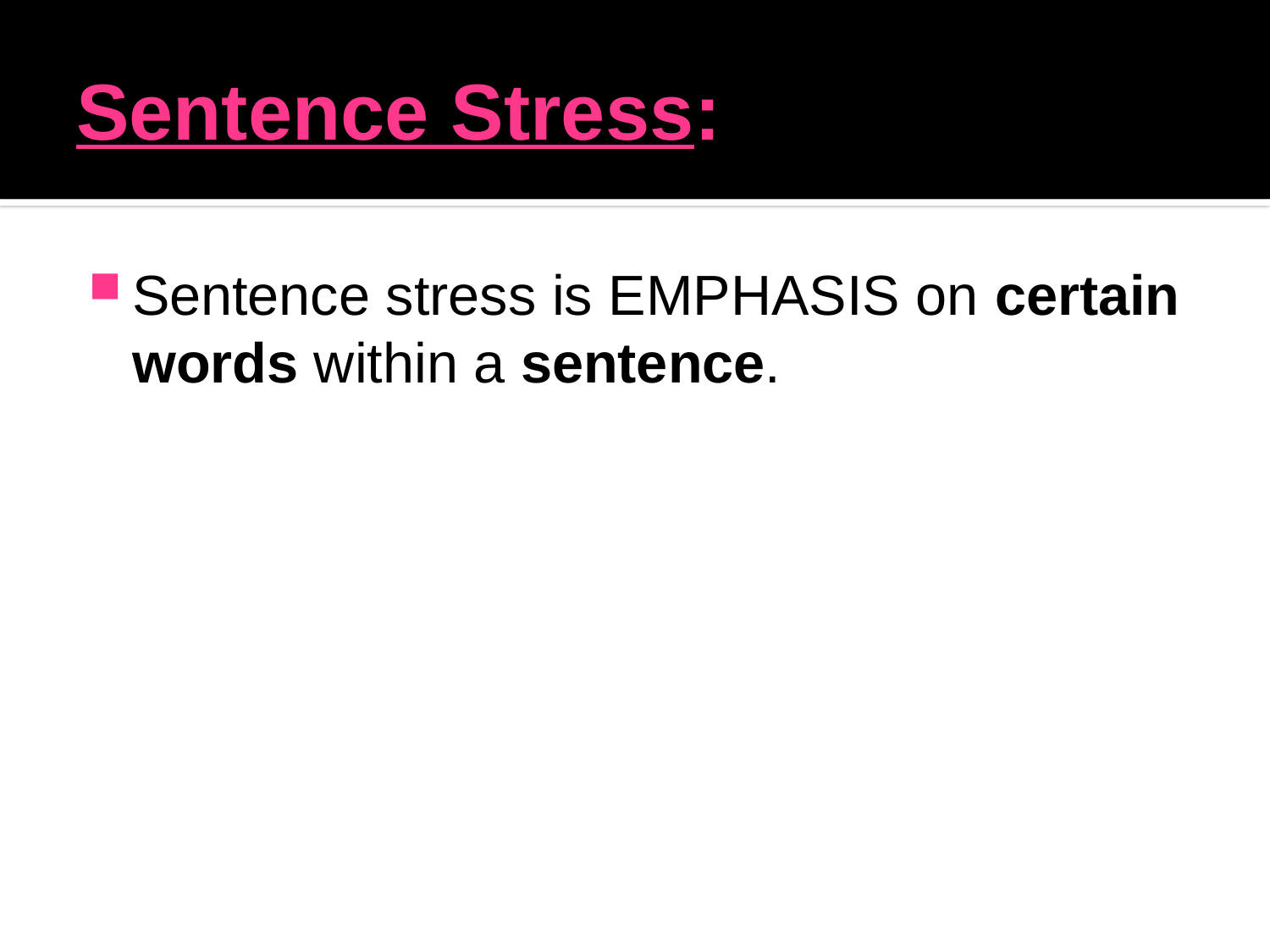

# Sentence Stress:
Sentence stress is EMPHASIS on certain words within a sentence.